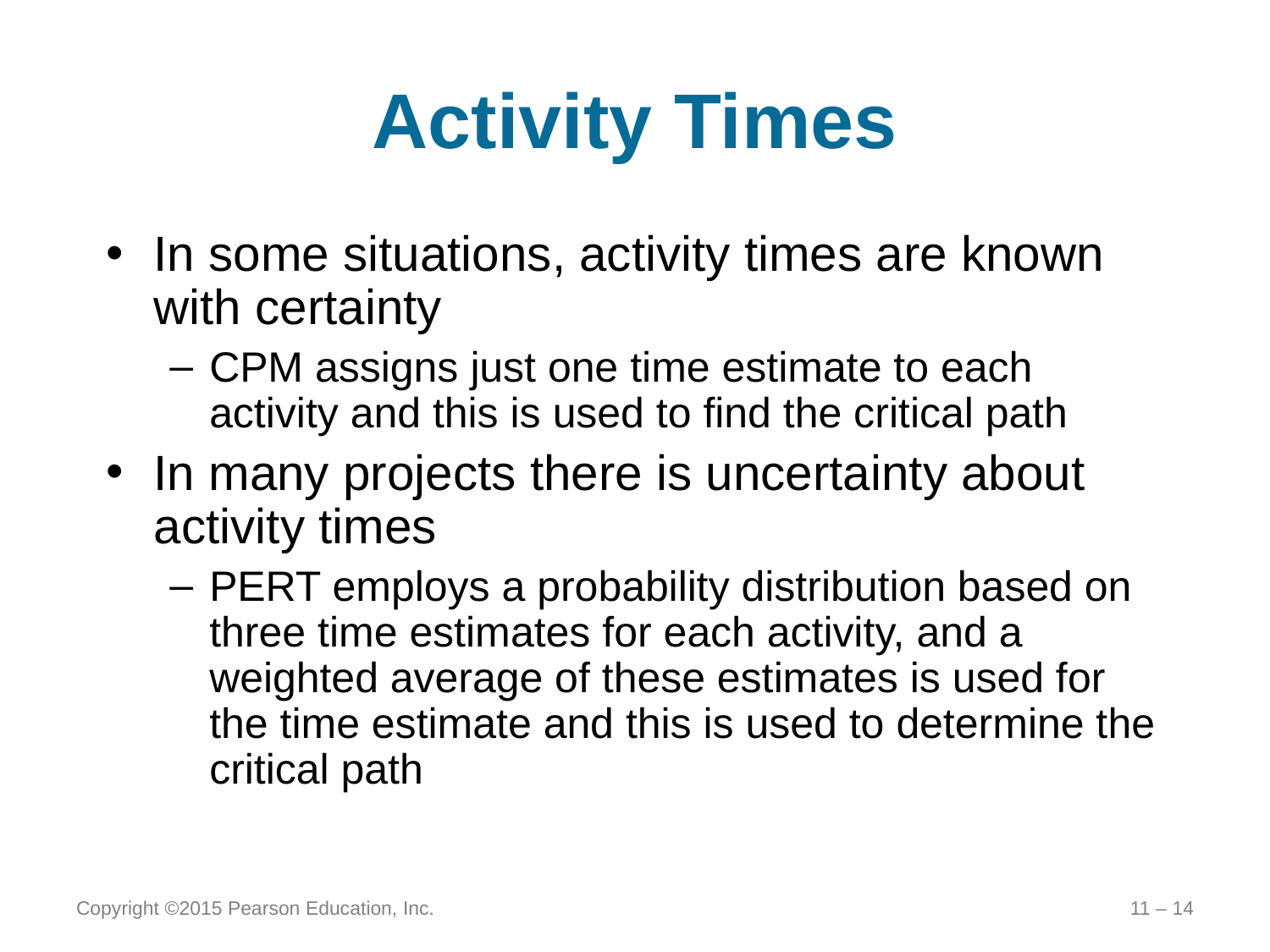

# Activity Times
In some situations, activity times are known with certainty
CPM assigns just one time estimate to each activity and this is used to find the critical path
In many projects there is uncertainty about activity times
PERT employs a probability distribution based on three time estimates for each activity, and a weighted average of these estimates is used for the time estimate and this is used to determine the critical path
Copyright ©2015 Pearson Education, Inc.
11 – 14